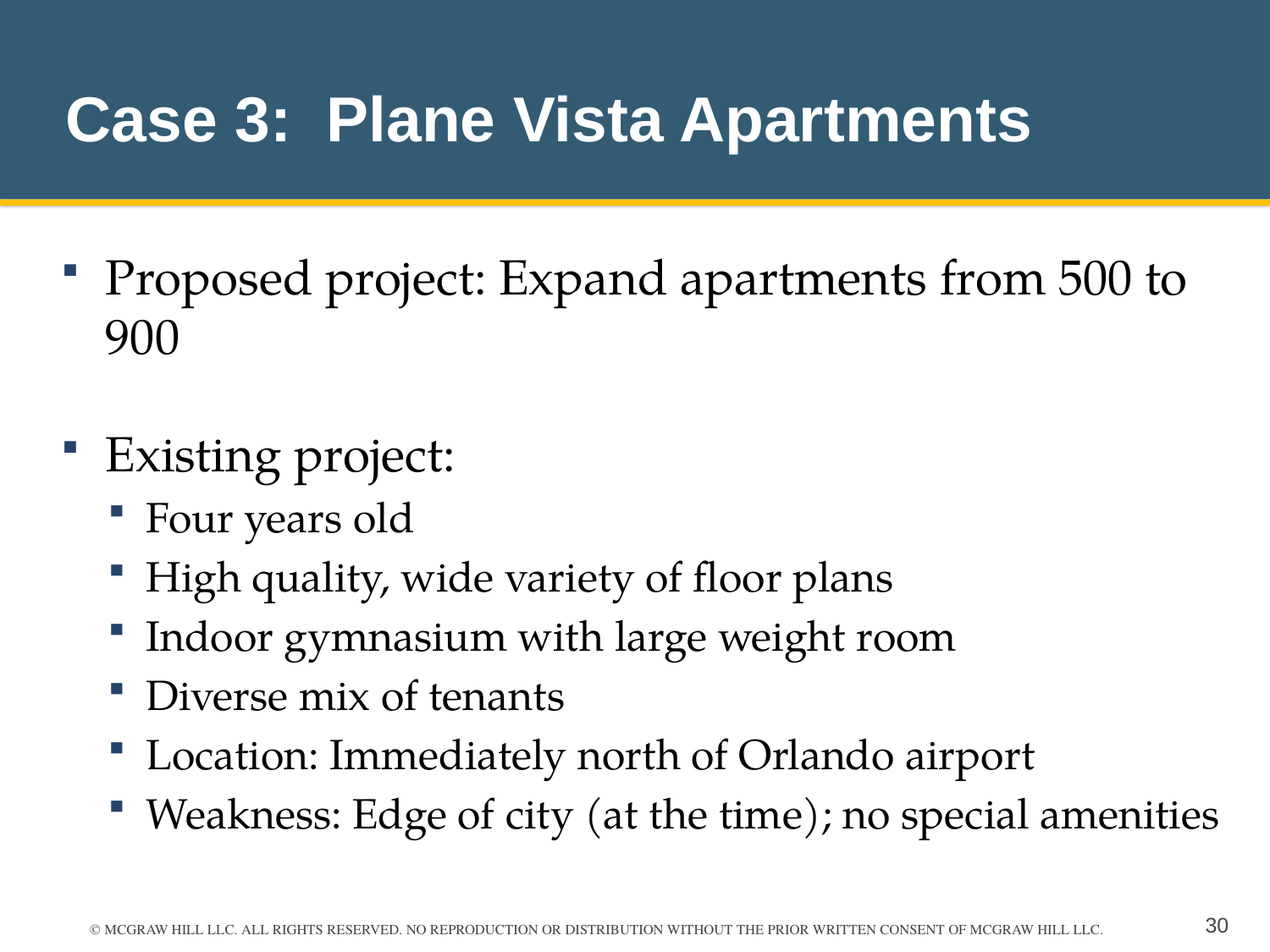

# Case 3:  Plane Vista Apartments
Proposed project: Expand apartments from 500 to 900

Existing project:
Four years old
High quality, wide variety of floor plans
Indoor gymnasium with large weight room
Diverse mix of tenants
Location: Immediately north of Orlando airport
Weakness: Edge of city (at the time); no special amenities
© MCGRAW HILL LLC. ALL RIGHTS RESERVED. NO REPRODUCTION OR DISTRIBUTION WITHOUT THE PRIOR WRITTEN CONSENT OF MCGRAW HILL LLC.
30